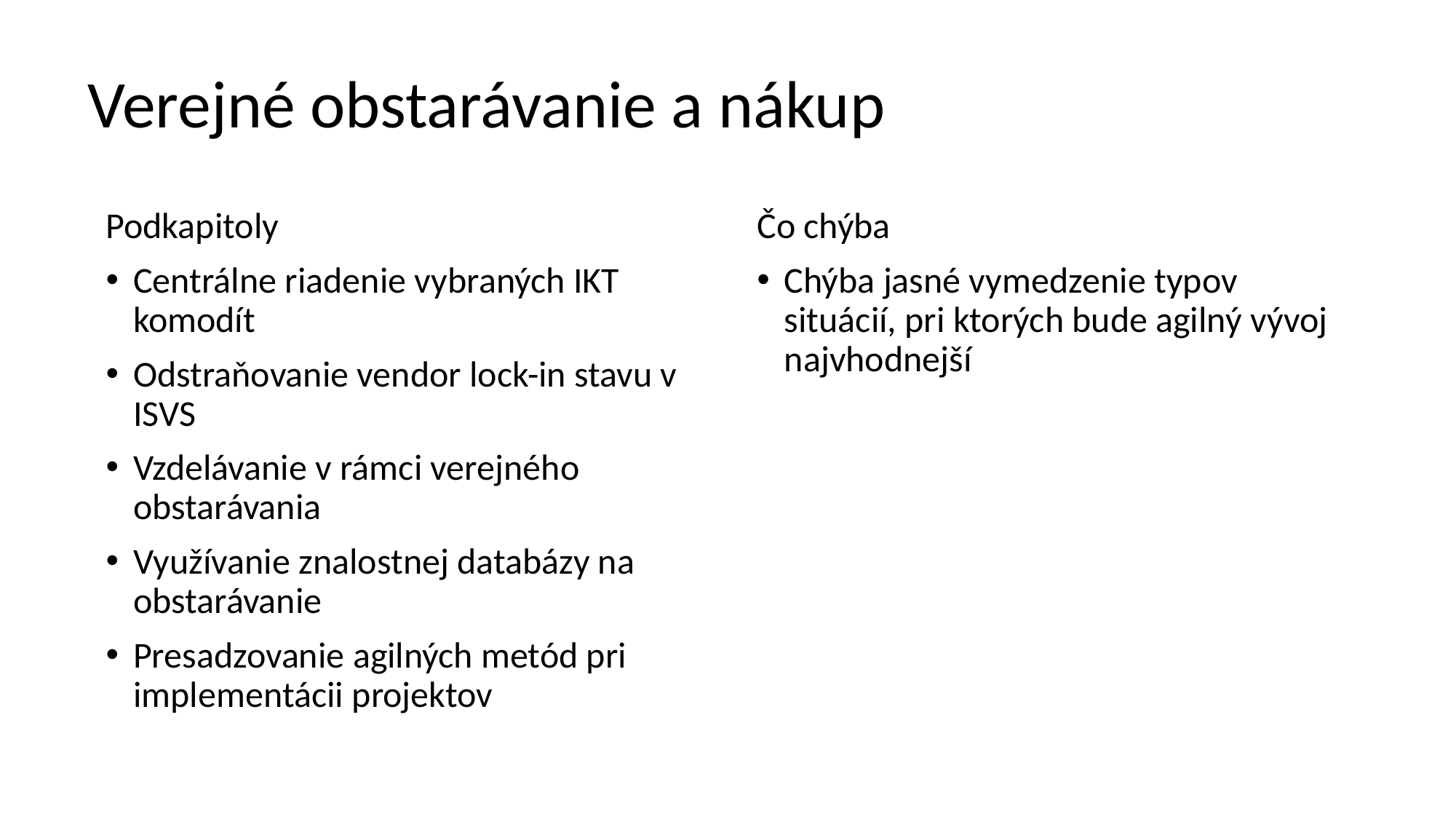

# Verejné obstarávanie a nákup
Podkapitoly
Centrálne riadenie vybraných IKT komodít
Odstraňovanie vendor lock-in stavu v ISVS
Vzdelávanie v rámci verejného obstarávania
Využívanie znalostnej databázy na obstarávanie
Presadzovanie agilných metód pri implementácii projektov
Čo chýba
Chýba jasné vymedzenie typov situácií, pri ktorých bude agilný vývoj najvhodnejší